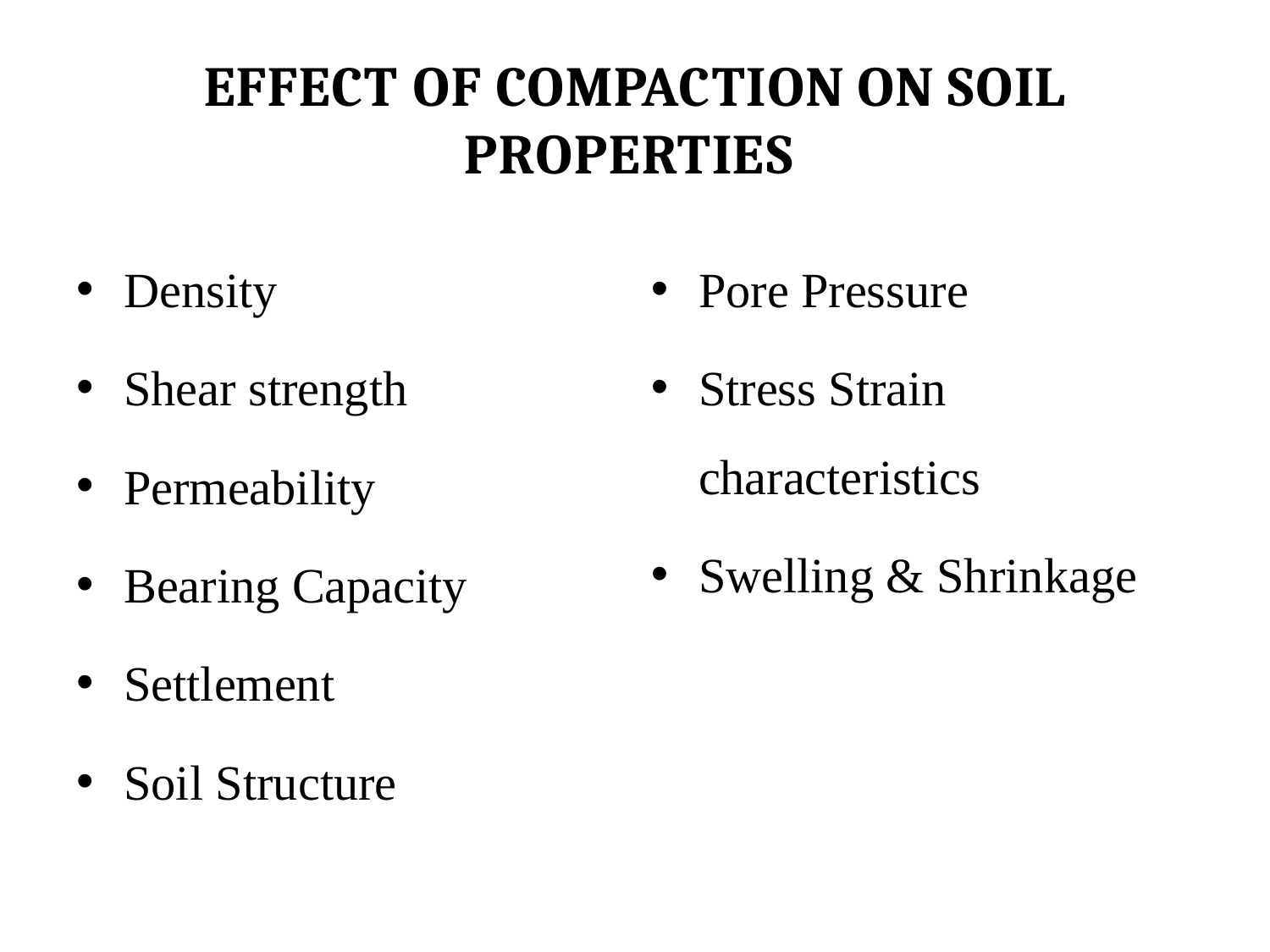

# EFFECT OF COMPACTION ON SOIL PROPERTIES
Density
Shear strength
Permeability
Bearing Capacity
Settlement
Soil Structure
Pore Pressure
Stress Strain characteristics
Swelling & Shrinkage